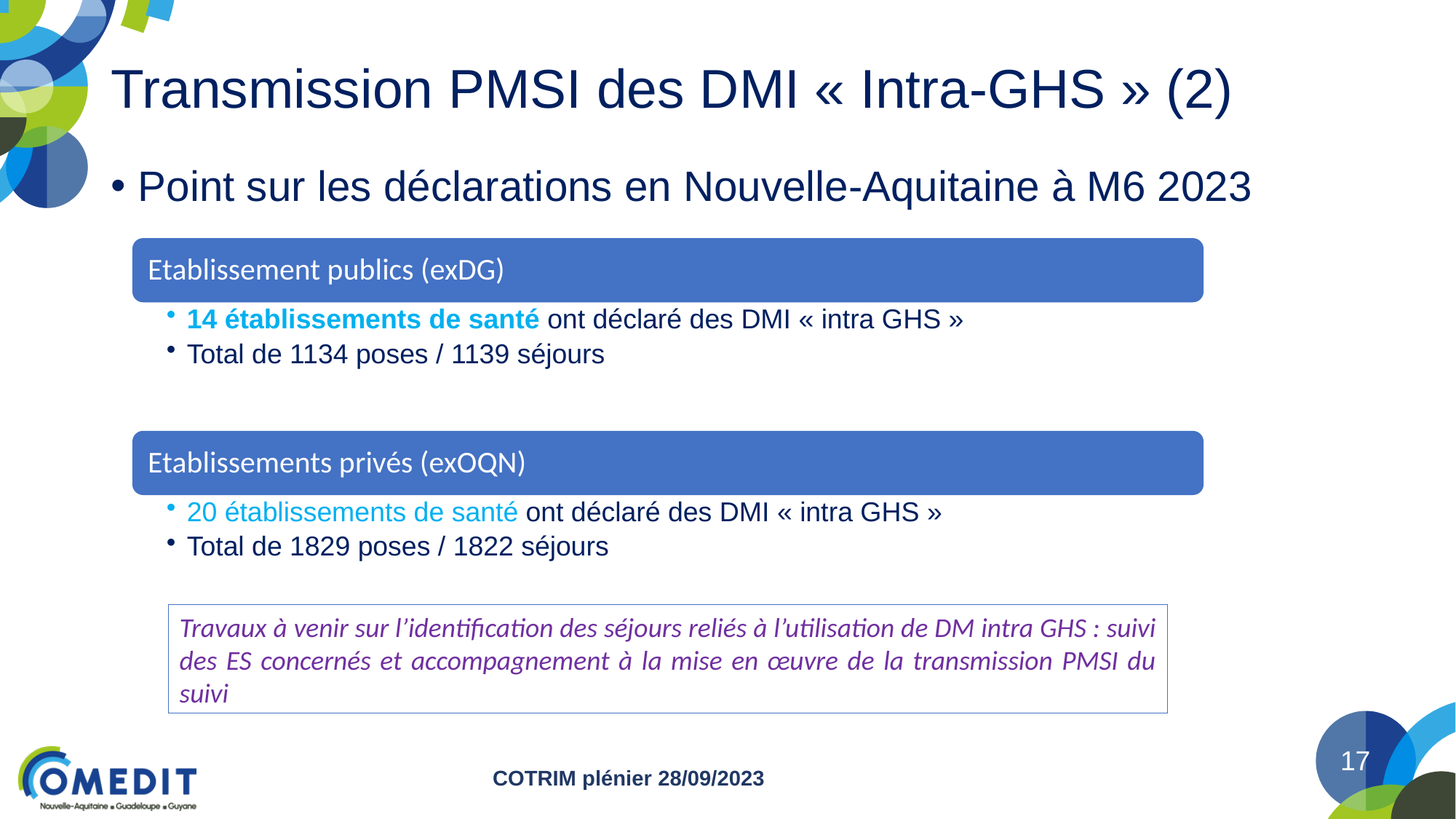

# Transmission PMSI des DMI « Intra-GHS » (2)
Point sur les déclarations en Nouvelle-Aquitaine à M6 2023
Etablissement publics (exDG)
14 établissements de santé ont déclaré des DMI « intra GHS »
Total de 1134 poses / 1139 séjours
Etablissements privés (exOQN)
20 établissements de santé ont déclaré des DMI « intra GHS »
Total de 1829 poses / 1822 séjours

Travaux à venir sur l’identification des séjours reliés à l’utilisation de DM intra GHS : suivi des ES concernés et accompagnement à la mise en œuvre de la transmission PMSI du suivi